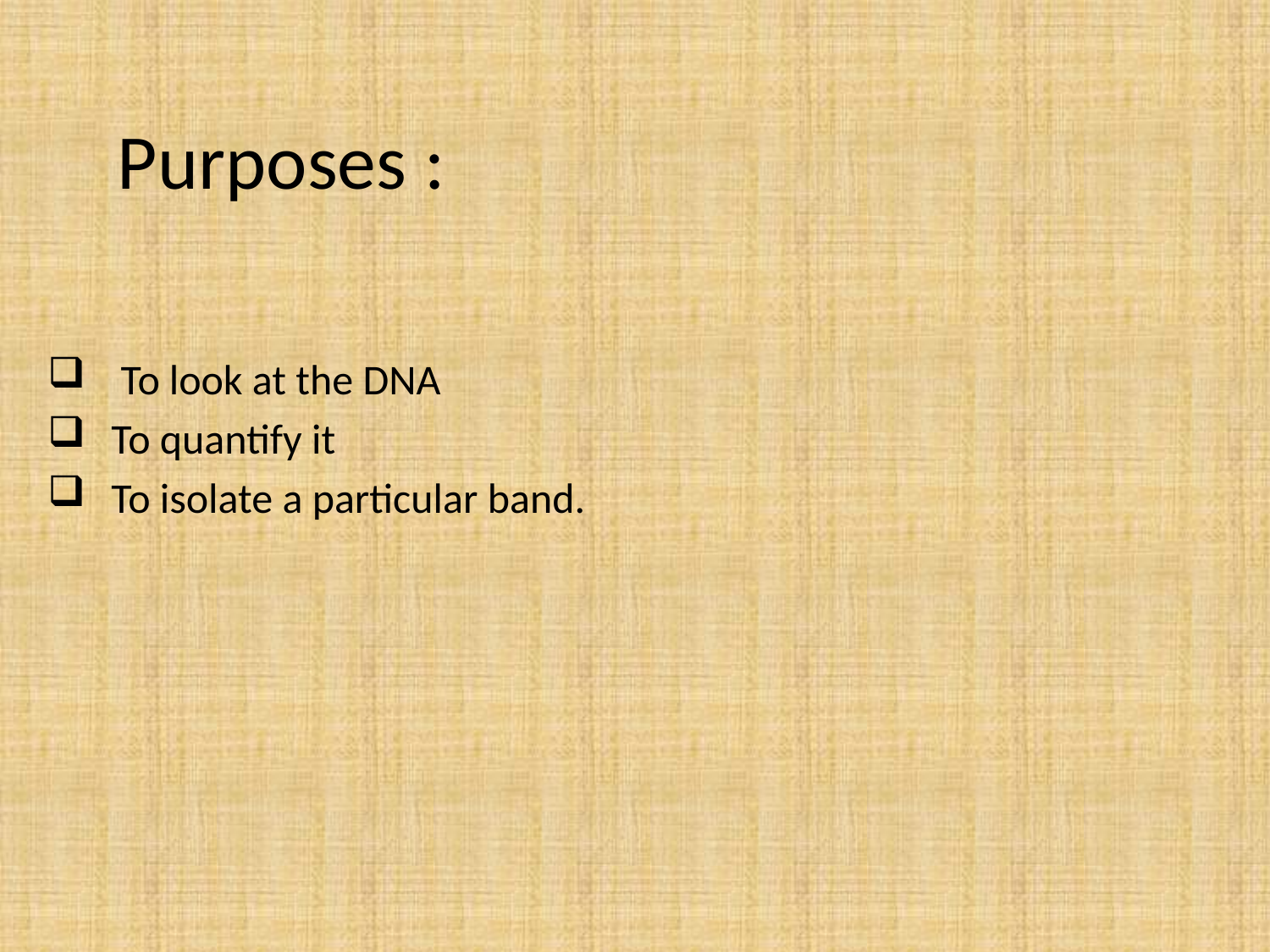

# Purposes :
 To look at the DNA
To quantify it
To isolate a particular band.